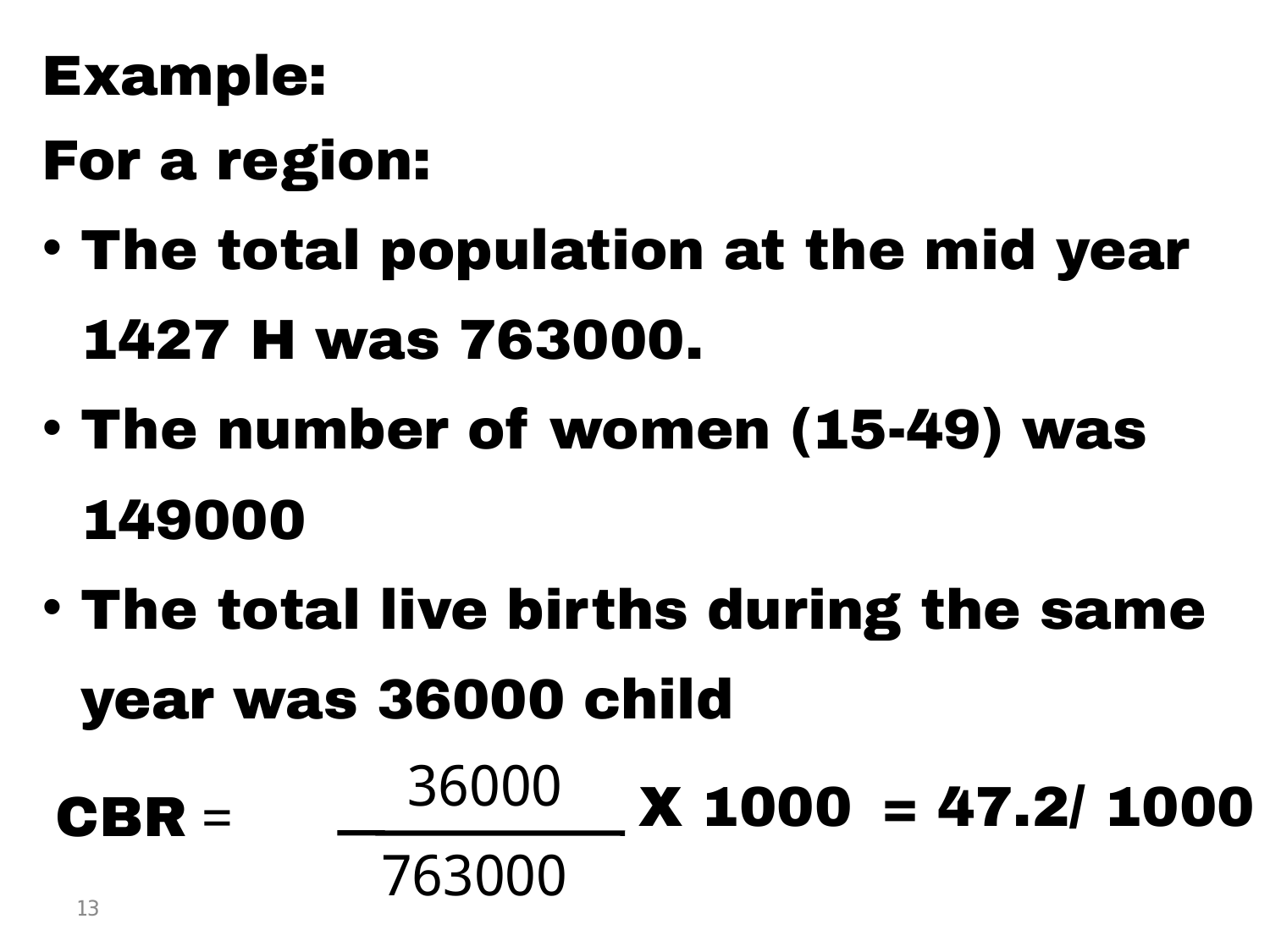

Example:
For a region:
The total population at the mid year 1427 H was 763000.
The number of women (15-49) was 149000
The total live births during the same year was 36000 child
36000
X 1000
= 47.2/ 1000
 = CBR
763000
13